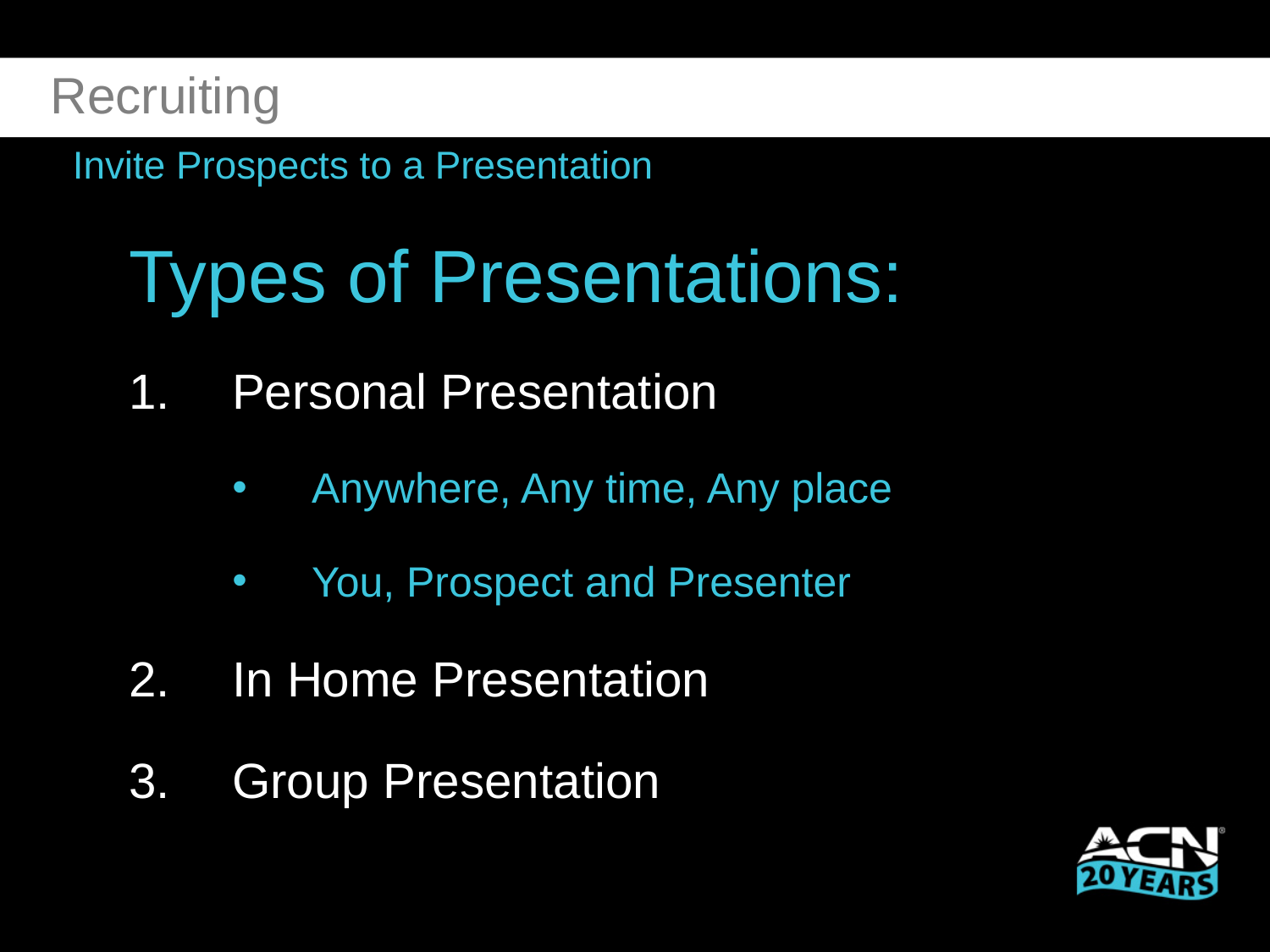

Recruiting

Invite Prospects to a Presentation
Types of Presentations:
Personal Presentation
Anywhere, Any time, Any place
You, Prospect and Presenter
In Home Presentation
Group Presentation